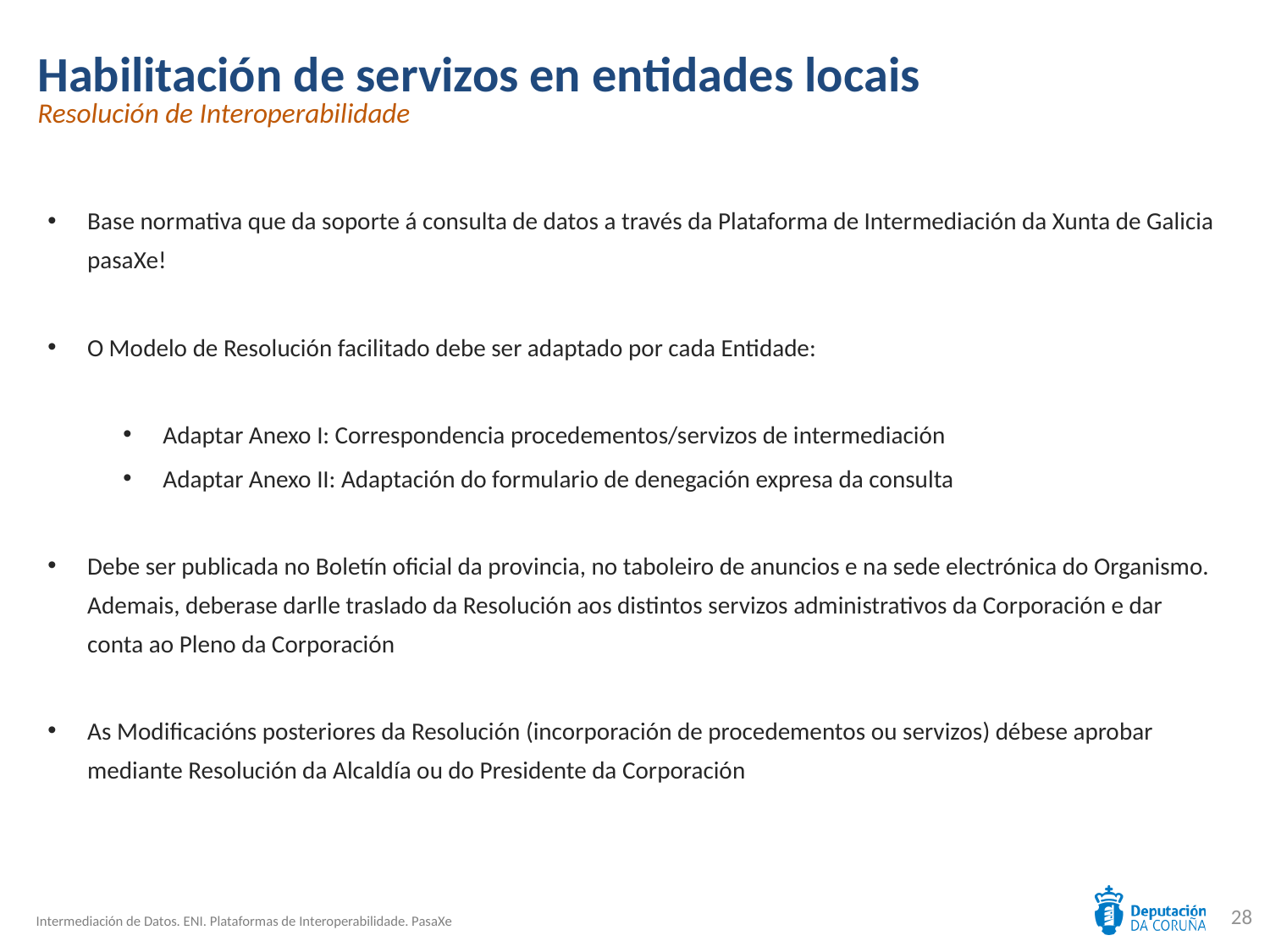

# Habilitación de servizos en entidades locais
Resolución de Interoperabilidade

Base normativa que da soporte á consulta de datos a través da Plataforma de Intermediación da Xunta de Galicia pasaXe!

O Modelo de Resolución facilitado debe ser adaptado por cada Entidade:

Adaptar Anexo I: Correspondencia procedementos/servizos de intermediación
Adaptar Anexo II: Adaptación do formulario de denegación expresa da consulta

Debe ser publicada no Boletín oficial da provincia, no taboleiro de anuncios e na sede electrónica do Organismo. Ademais, deberase darlle traslado da Resolución aos distintos servizos administrativos da Corporación e dar conta ao Pleno da Corporación

As Modificacións posteriores da Resolución (incorporación de procedementos ou servizos) débese aprobar mediante Resolución da Alcaldía ou do Presidente da Corporación